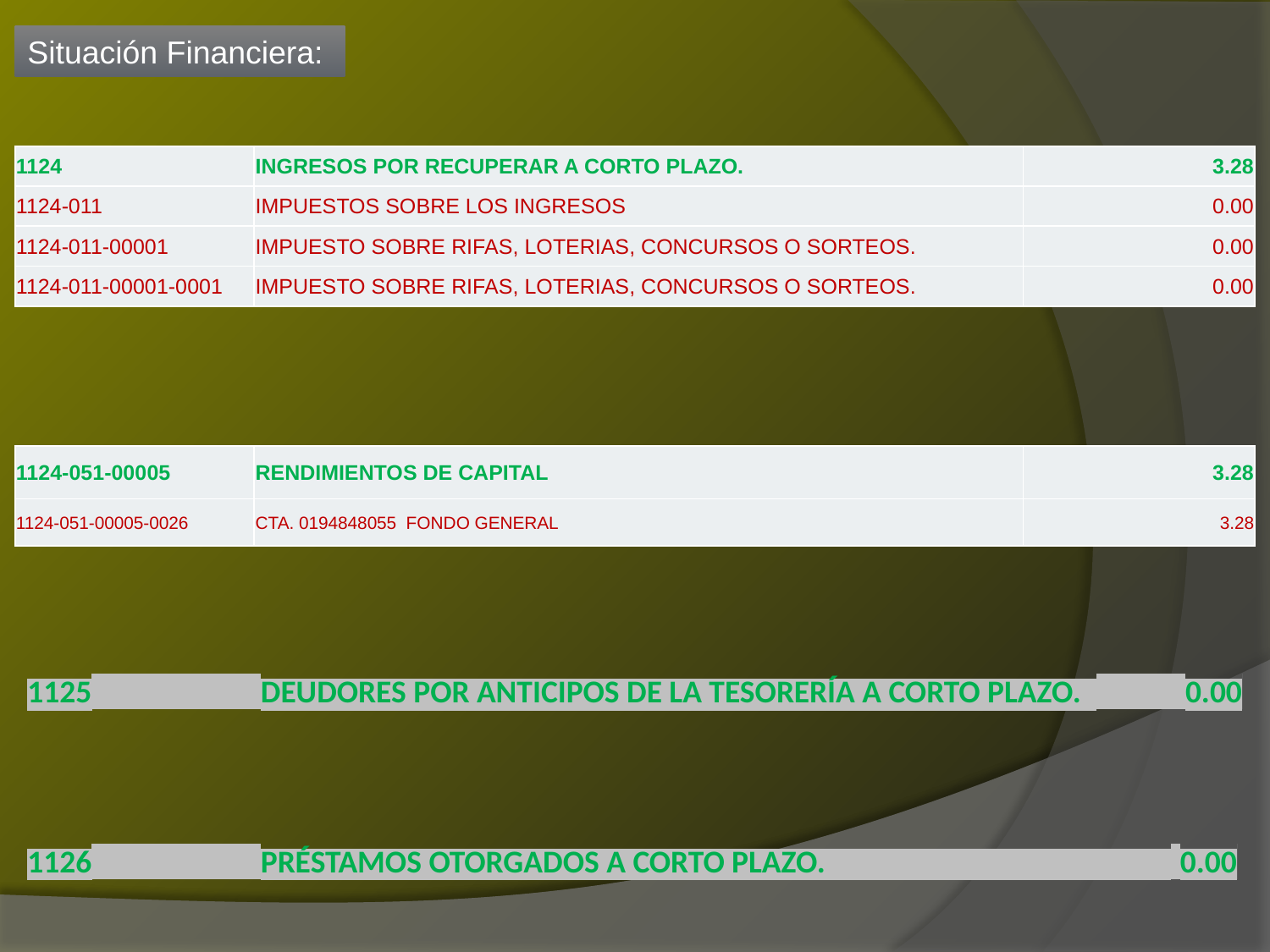

Situación Financiera:
| 1124 | INGRESOS POR RECUPERAR A CORTO PLAZO. | 3.28 |
| --- | --- | --- |
| 1124-011 | IMPUESTOS SOBRE LOS INGRESOS | 0.00 |
| 1124-011-00001 | IMPUESTO SOBRE RIFAS, LOTERIAS, CONCURSOS O SORTEOS. | 0.00 |
| 1124-011-00001-0001 | IMPUESTO SOBRE RIFAS, LOTERIAS, CONCURSOS O SORTEOS. | 0.00 |
| 1124-051-00005 | RENDIMIENTOS DE CAPITAL | 3.28 |
| --- | --- | --- |
| 1124-051-00005-0026 | CTA. 0194848055 FONDO GENERAL | 3.28 |
1125                   DEUDORES POR ANTICIPOS DE LA TESORERÍA A CORTO PLAZO.            0.00
1126                   PRÉSTAMOS OTORGADOS A CORTO PLAZO.                                                 0.00